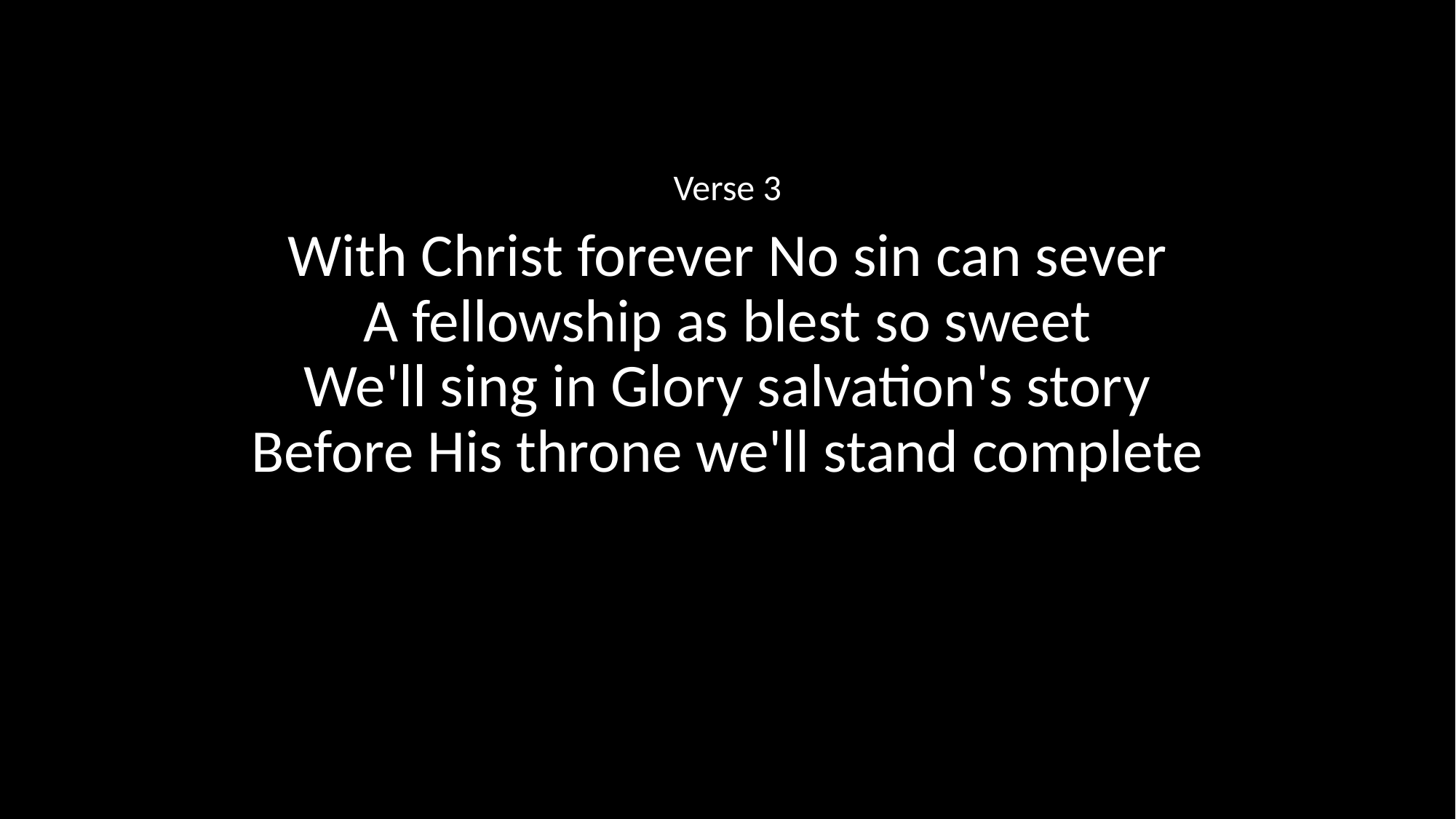

Verse 3
With Christ forever No sin can sever
A fellowship as blest so sweet
We'll sing in Glory salvation's story
Before His throne we'll stand complete